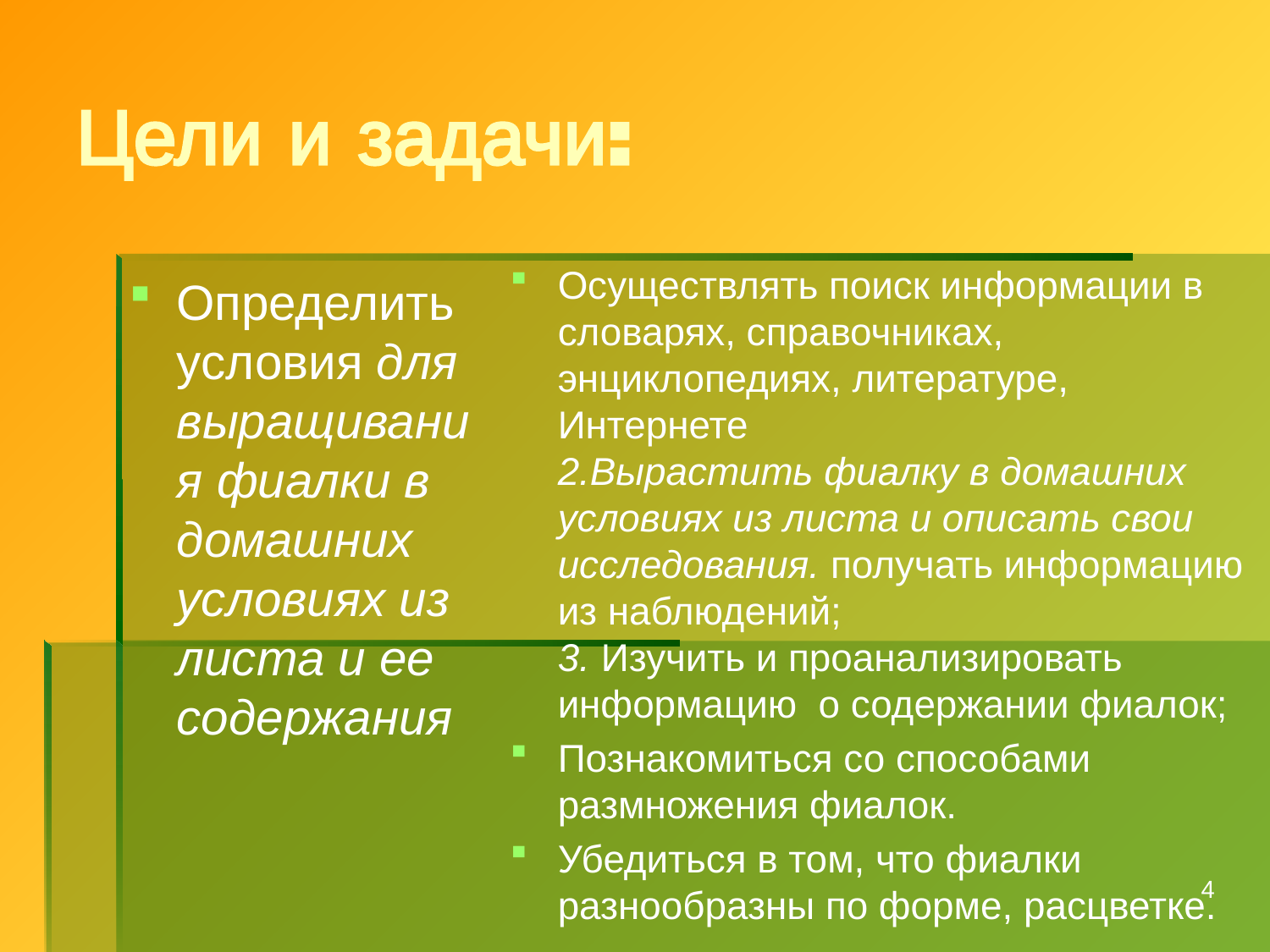

# Цели и задачи:
Осуществлять поиск информации в словарях, справочниках, энциклопедиях, литературе, Интернете
2.Вырастить фиалку в домашних условиях из листа и описать свои исследования. получать информацию из наблюдений;
3. Изучить и проанализировать  информацию  о содержании фиалок;
Познакомиться со способами размножения фиалок.
Убедиться в том, что фиалки разнообразны по форме, расцветке.

Определить условия для выращивания фиалки в домашних условиях из листа и ее содержания

4